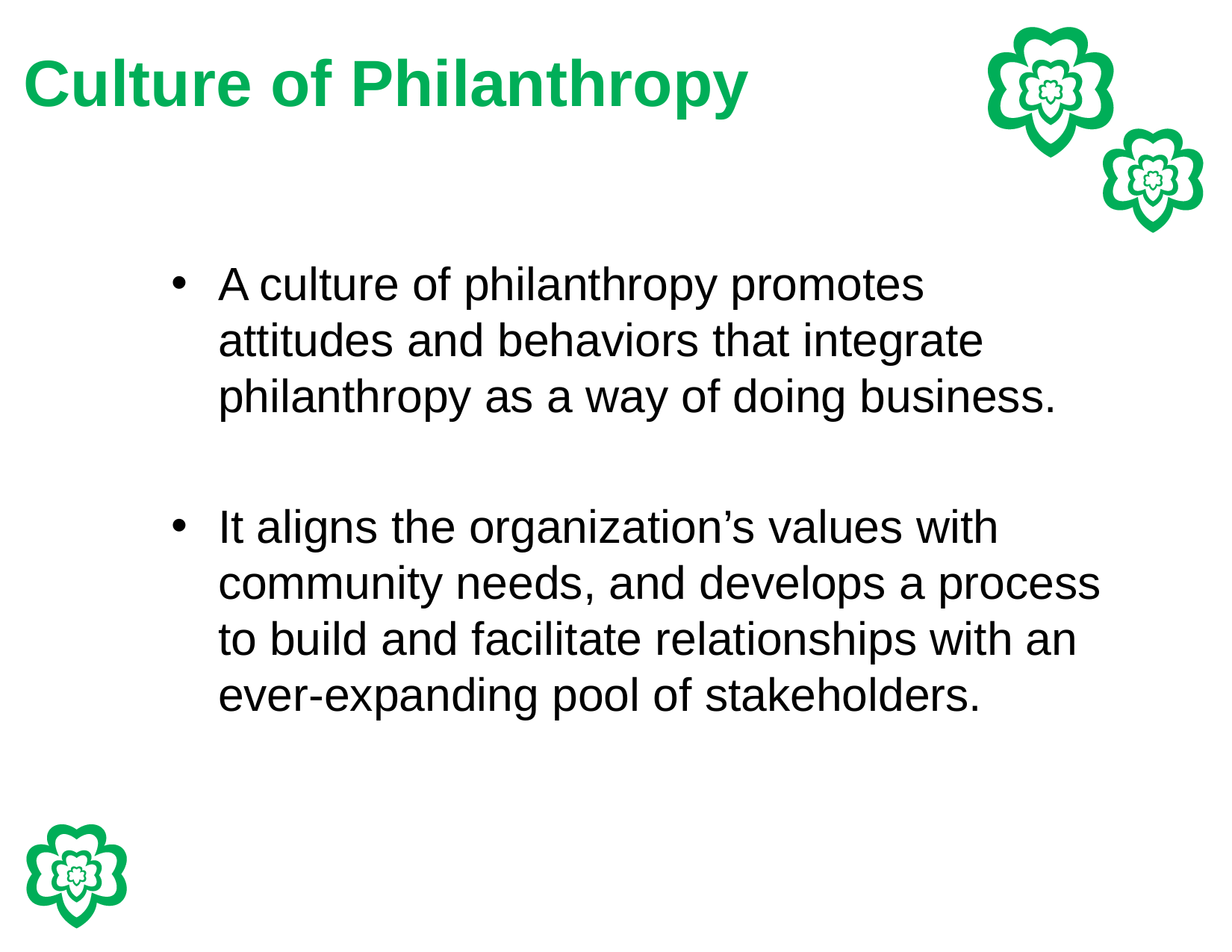

# Culture of Philanthropy
A culture of philanthropy promotes attitudes and behaviors that integrate philanthropy as a way of doing business.

It aligns the organization’s values with community needs, and develops a process to build and facilitate relationships with an ever-expanding pool of stakeholders.